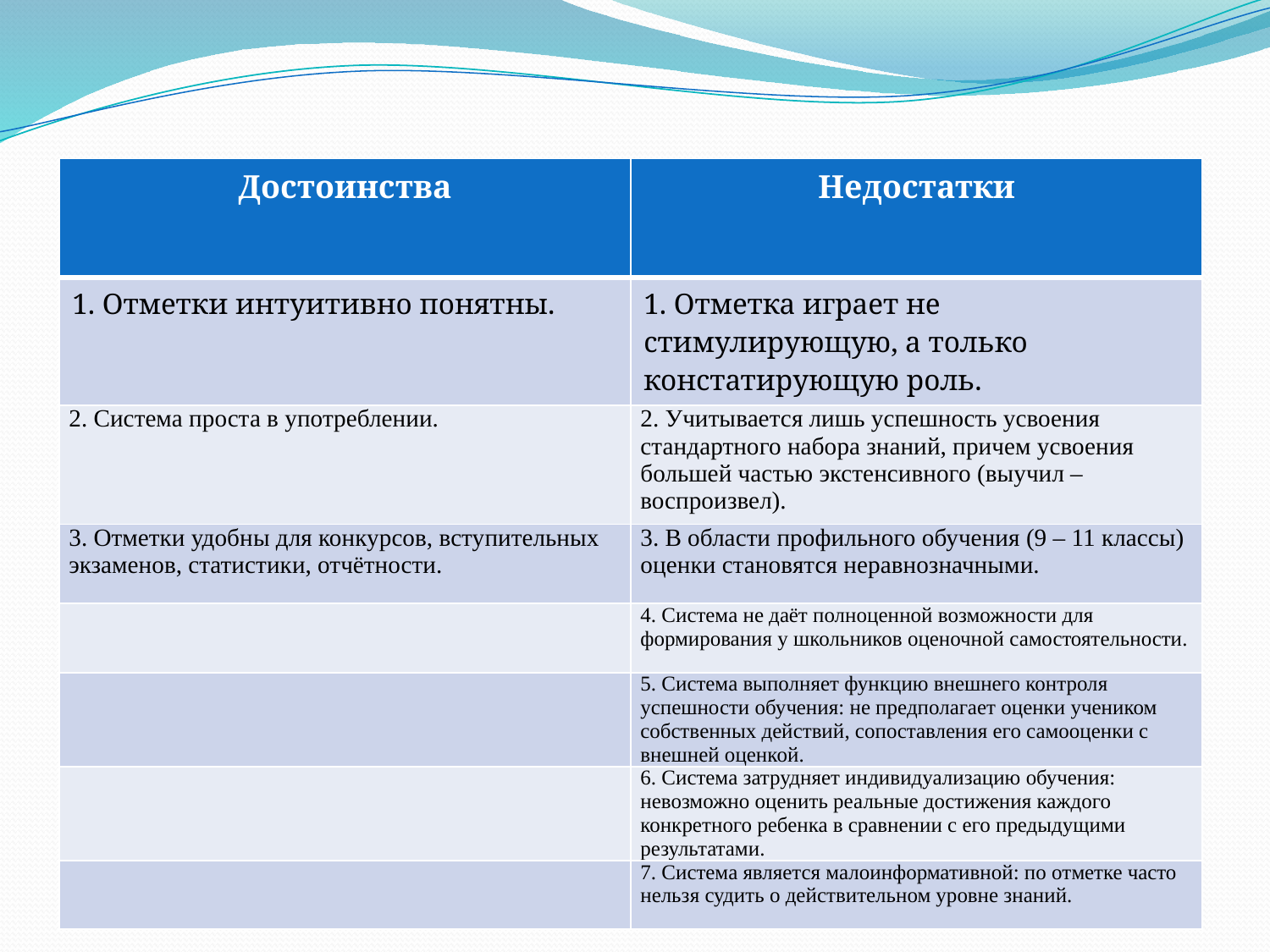

# Достоинства и недостатки пятибалльной системы оценивания
| Достоинства | Недостатки |
| --- | --- |
| 1. Отметки интуитивно понятны. | 1. Отметка играет не стимулирующую, а только констатирующую роль. |
| 2. Система проста в употреблении. | 2. Учитывается лишь успешность усвоения стандартного набора знаний, причем усвоения большей частью экстенсивного (выучил – воспроизвел). |
| 3. Отметки удобны для конкурсов, вступительных экзаменов, статистики, отчётности. | 3. В области профильного обучения (9 – 11 классы) оценки становятся неравнозначными. |
|  | 4. Система не даёт полноценной возможности для формирования у школьников оценочной самостоятельности. |
|  | 5. Система выполняет функцию внешнего контроля успешности обучения: не предполагает оценки учеником собственных действий, сопоставления его самооценки с внешней оценкой. |
|  | 6. Система затрудняет индивидуализацию обучения: невозможно оценить реальные достижения каждого конкретного ребенка в сравнении с его предыдущими результатами. |
|  | 7. Система является малоинформативной: по отметке часто нельзя судить о действительном уровне знаний. |